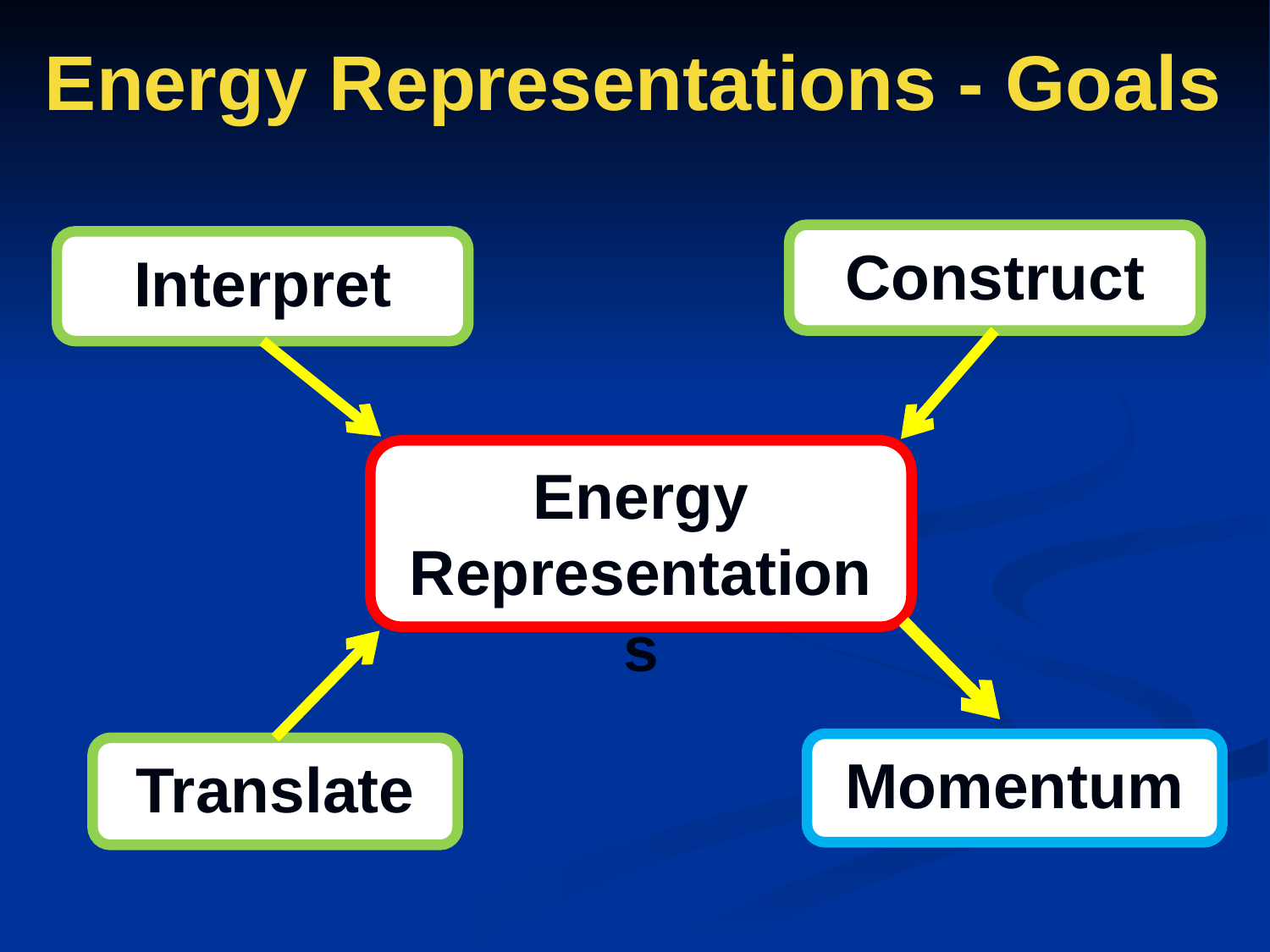

# Energy Representations - Goals
Construct
Interpret
Energy Representations
Momentum
Translate